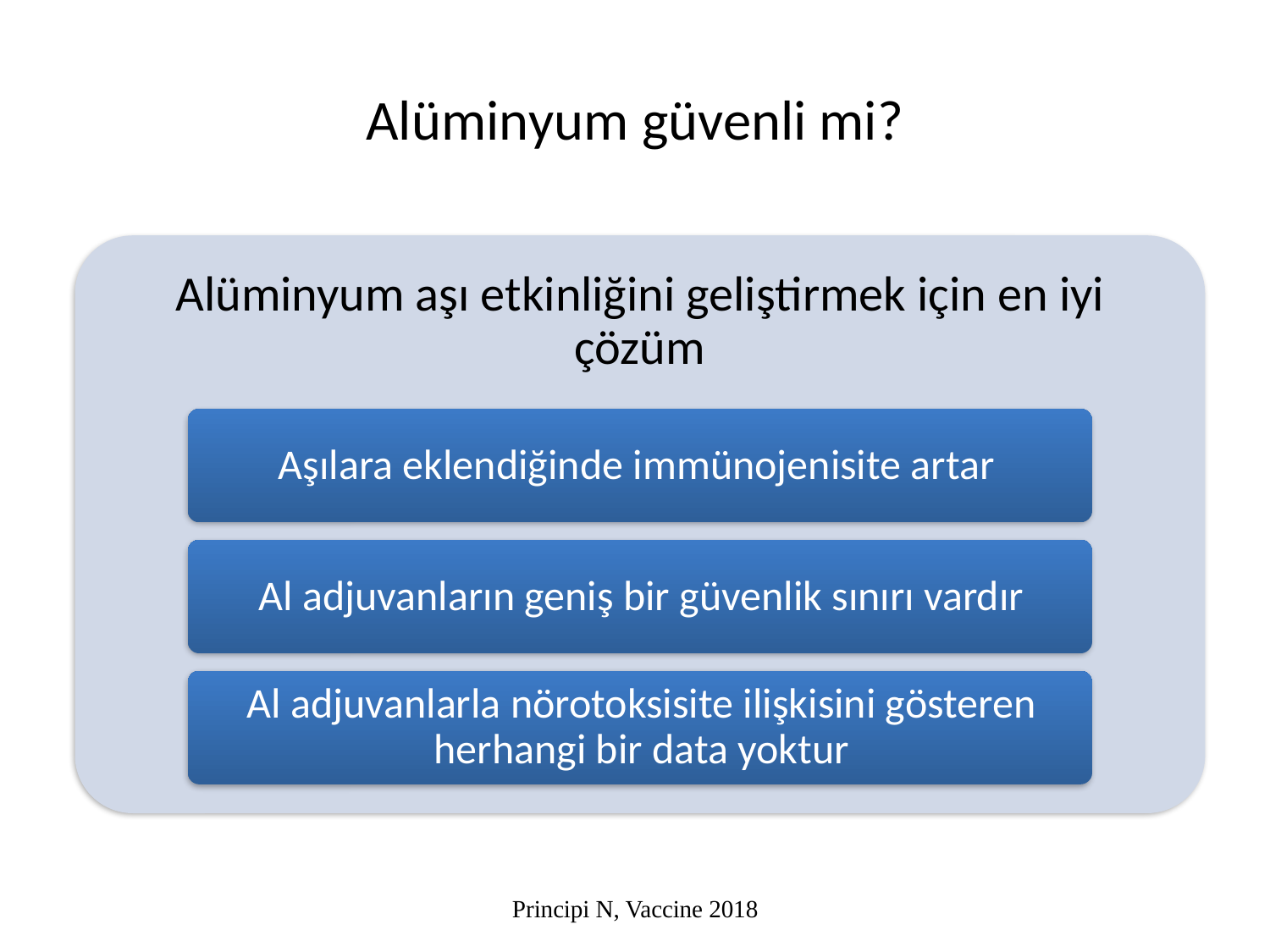

# Alüminyum güvenli mi?
Alüminyum aşı etkinliğini geliştirmek için en iyi çözüm
Aşılara eklendiğinde immünojenisite artar
Al adjuvanların geniş bir güvenlik sınırı vardır
Al adjuvanlarla nörotoksisite ilişkisini gösteren herhangi bir data yoktur
Principi N, Vaccine 2018